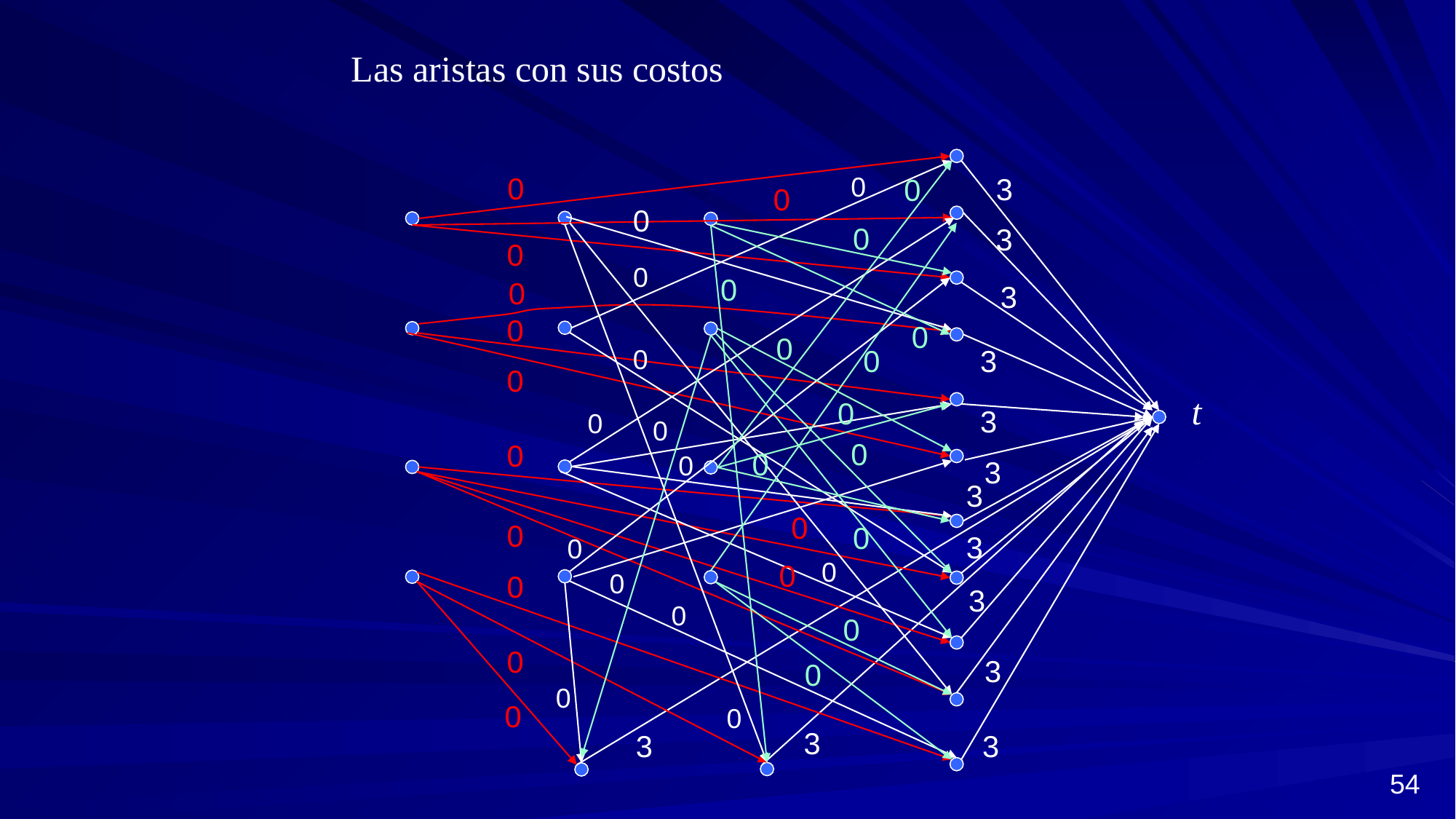

Las aristas con sus costos

0
0
3
0
0
0

0
3
0
0
0
0

3

0
0

0

3
0
0
0
t
0

3
0
0

0
0
0
0
3

3
0
0
0

3
0
0
0
0
0

3
0
0

0
3
0
0
0

0
3
3
3

54